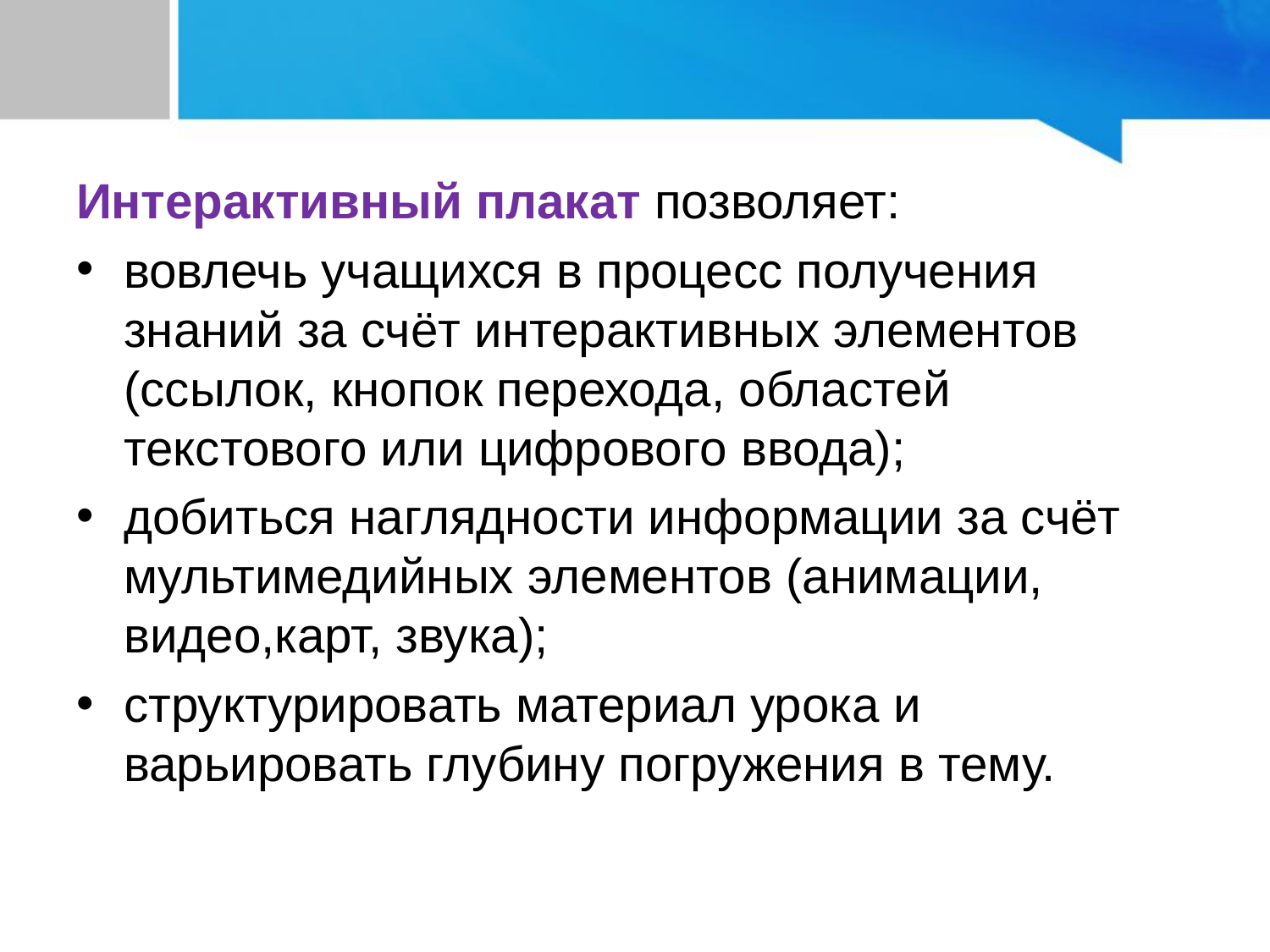

#
Интерактивный плакат позволяет:
вовлечь учащихся в процесс получения знаний за счёт интерактивных элементов (ссылок, кнопок перехода, областей текстового или цифрового ввода);
добиться наглядности информации за счёт мультимедийных элементов (анимации, видео,карт, звука);
структурировать материал урока и варьировать глубину погружения в тему.